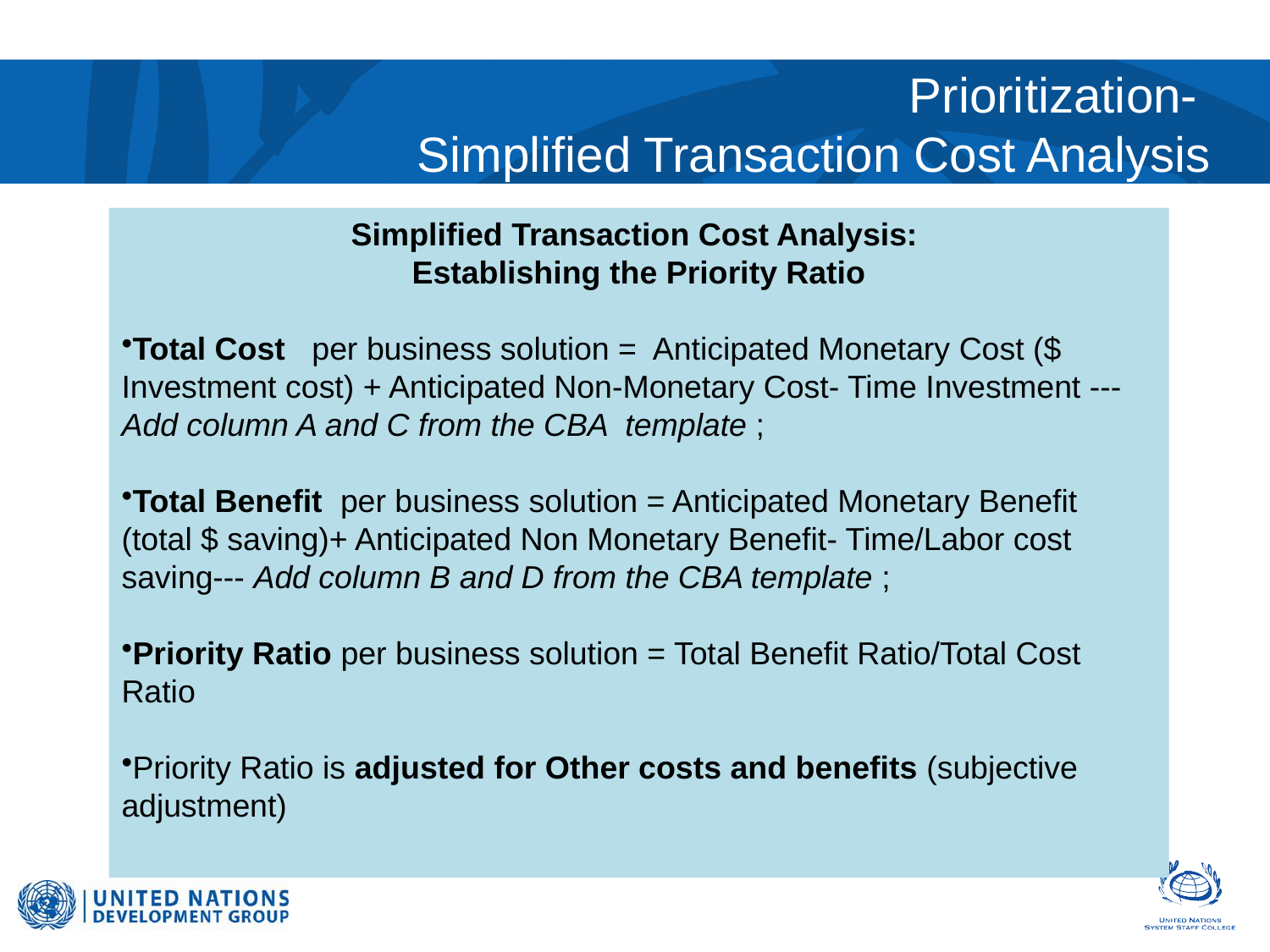

# Prioritization- Simplified Transaction Cost Analysis
Simplified Transaction Cost Analysis:
Establishing the Priority Ratio

Total Cost   per business solution =  Anticipated Monetary Cost ($ Investment cost) + Anticipated Non-Monetary Cost- Time Investment --- Add column A and C from the CBA  template ;

Total Benefit  per business solution = Anticipated Monetary Benefit (total $ saving)+ Anticipated Non Monetary Benefit- Time/Labor cost saving--- Add column B and D from the CBA template ;

Priority Ratio per business solution = Total Benefit Ratio/Total Cost Ratio

Priority Ratio is adjusted for Other costs and benefits (subjective adjustment)